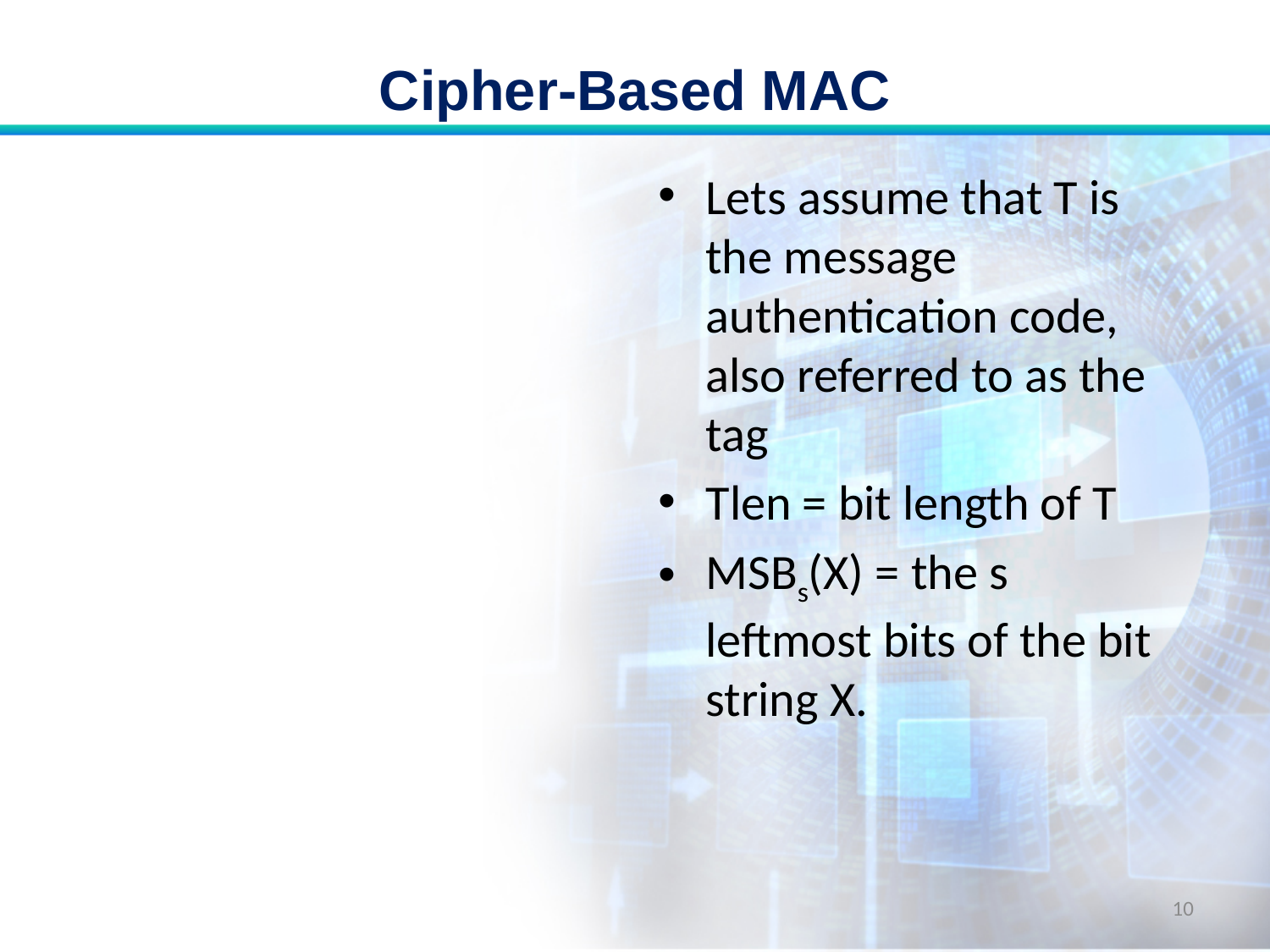

# Cipher-Based MAC
Lets assume that T is the message authentication code, also referred to as the tag
Tlen = bit length of T
MSBs(X) = the s leftmost bits of the bit string X.
10